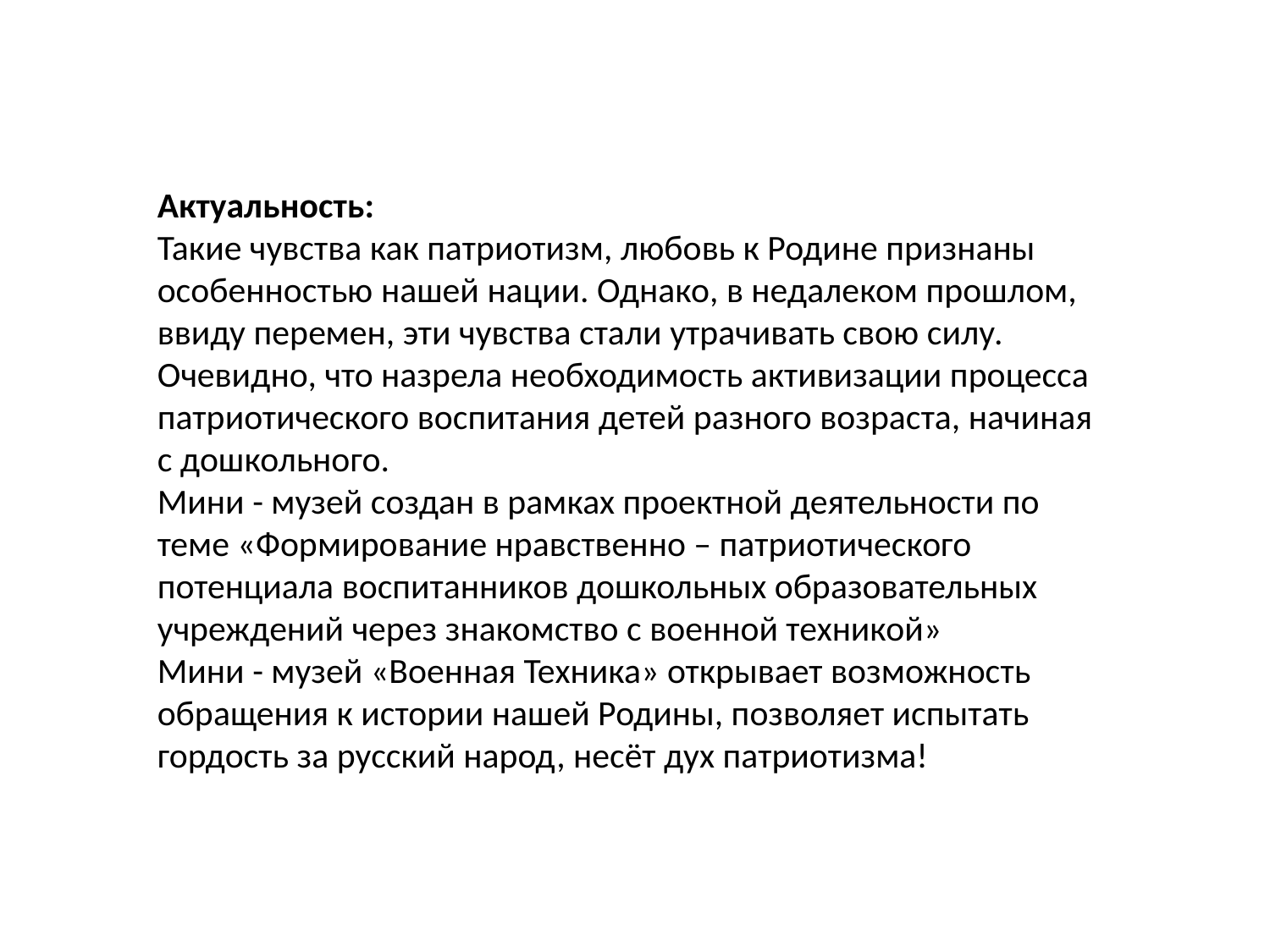

Актуальность:
Такие чувства как патриотизм, любовь к Родине признаны особенностью нашей нации. Однако, в недалеком прошлом, ввиду перемен, эти чувства стали утрачивать свою силу. Очевидно, что назрела необходимость активизации процесса патриотического воспитания детей разного возраста, начиная с дошкольного.
Мини - музей создан в рамках проектной деятельности по теме «Формирование нравственно – патриотического потенциала воспитанников дошкольных образовательных учреждений через знакомство с военной техникой»
Мини - музей «Военная Техника» открывает возможность обращения к истории нашей Родины, позволяет испытать гордость за русский народ, несёт дух патриотизма!